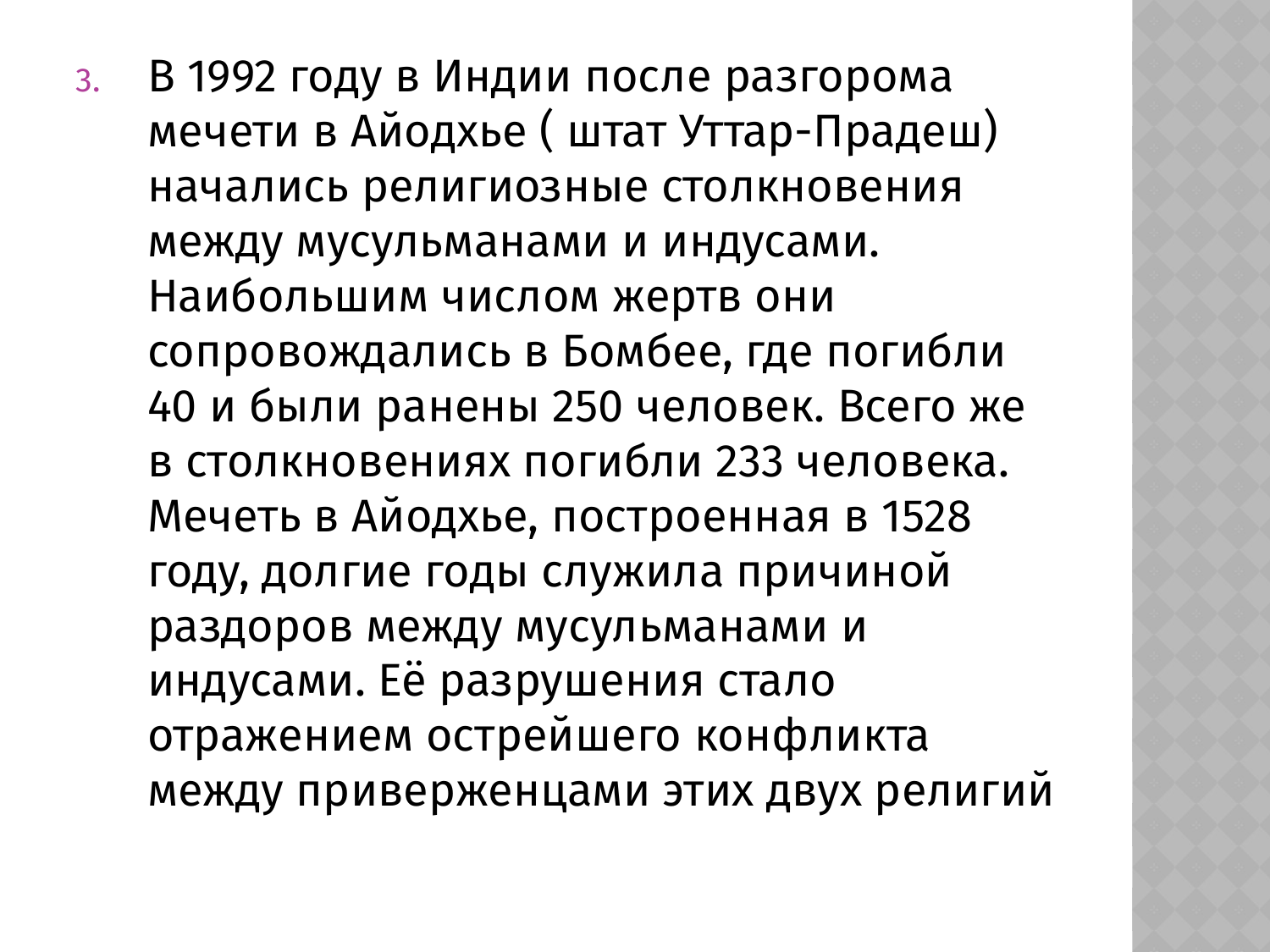

В 1992 году в Индии после разгорома мечети в Айодхье ( штат Уттар-Прадеш) начались религиозные столкновения между мусульманами и индусами. Наибольшим числом жертв они сопровождались в Бомбее, где погибли 40 и были ранены 250 человек. Всего же в столкновениях погибли 233 человека. Мечеть в Айодхье, построенная в 1528 году, долгие годы служила причиной раздоров между мусульманами и индусами. Её разрушения стало отражением острейшего конфликта между приверженцами этих двух религий